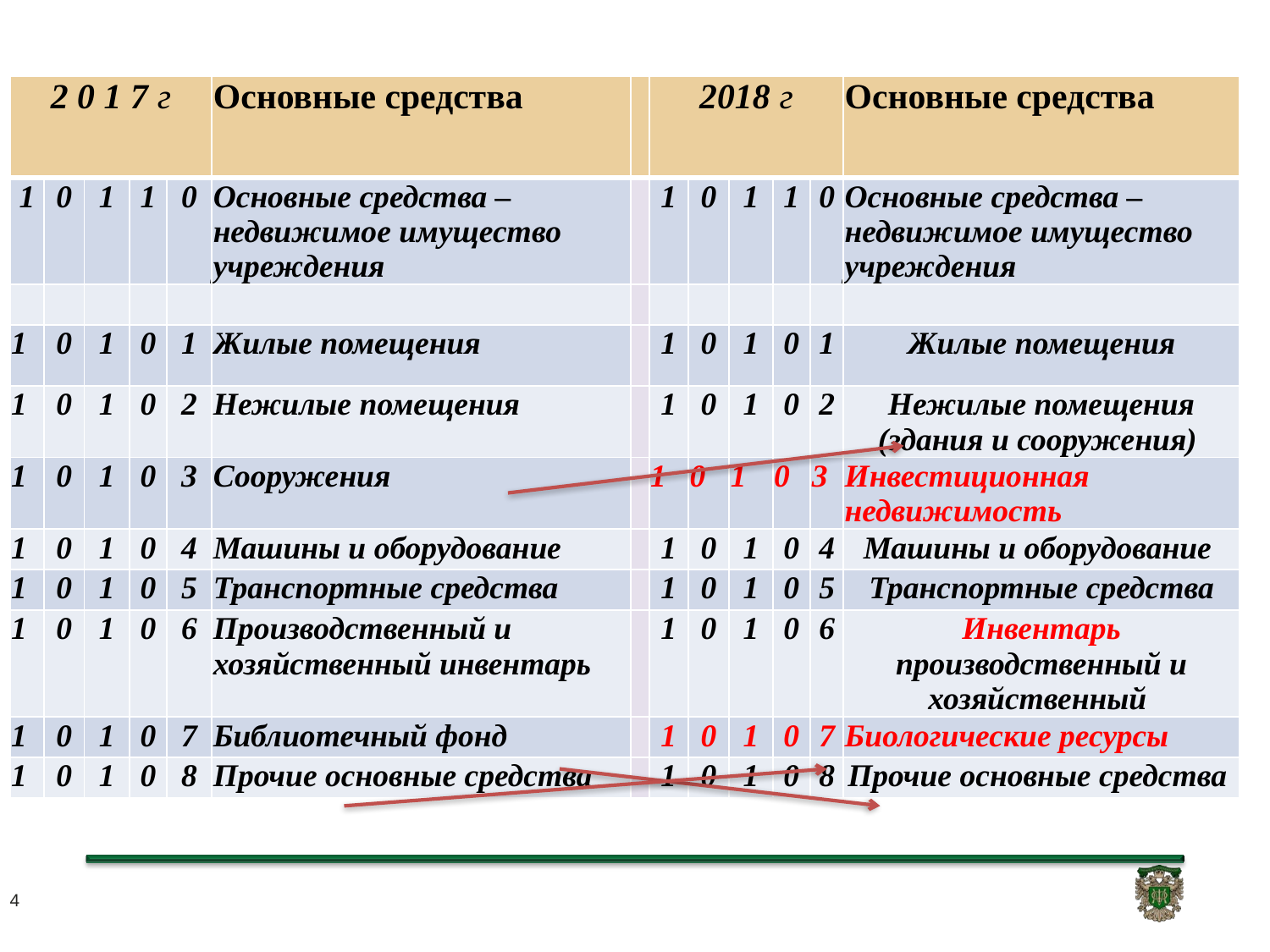

| 2 0 1 7 г |  |  |  |  | Основные средства |  | 2018 г |  |  |  |  | Основные средства |
| --- | --- | --- | --- | --- | --- | --- | --- | --- | --- | --- | --- | --- |
| 1 | 0 | 1 | 1 | 0 | Основные средства – недвижимое имущество учреждения |  | 1 | 0 | 1 | 1 | 0 | Основные средства – недвижимое имущество учреждения |
|  |  |  |  |  |  |  |  |  |  |  |  |  |
| 1 | 0 | 1 | 0 | 1 | Жилые помещения |  | 1 | 0 | 1 | 0 | 1 | Жилые помещения |
| 1 | 0 | 1 | 0 | 2 | Нежилые помещения |  | 1 | 0 | 1 | 0 | 2 | Нежилые помещения (здания и сооружения) |
| 1 | 0 | 1 | 0 | 3 | Сооружения |  | 1 | 0 | 1 | 0 | 3 | Инвестиционная недвижимость |
| 1 | 0 | 1 | 0 | 4 | Машины и оборудование |  | 1 | 0 | 1 | 0 | 4 | Машины и оборудование |
| 1 | 0 | 1 | 0 | 5 | Транспортные средства |  | 1 | 0 | 1 | 0 | 5 | Транспортные средства |
| 1 | 0 | 1 | 0 | 6 | Производственный и хозяйственный инвентарь |  | 1 | 0 | 1 | 0 | 6 | Инвентарь производственный и хозяйственный |
| 1 | 0 | 1 | 0 | 7 | Библиотечный фонд |  | 1 | 0 | 1 | 0 | 7 | Биологические ресурсы |
| 1 | 0 | 1 | 0 | 8 | Прочие основные средства |  | 1 | 0 | 1 | 0 | 8 | Прочие основные средства |

# ЕДИНЫЙ ПЛАН СЧЕТОВ 10100 ОСНОВНЫЕ СРЕДСТВА
4